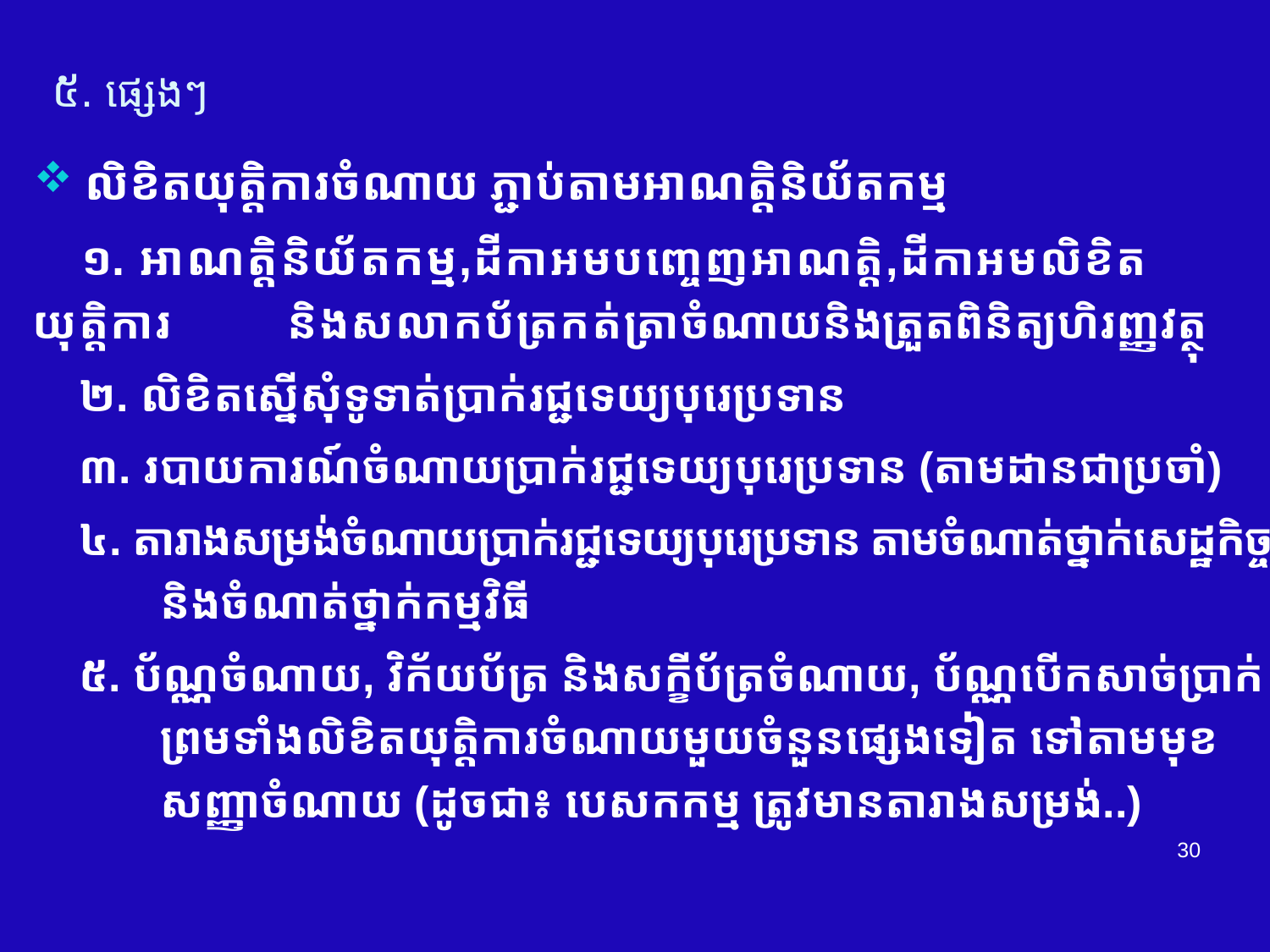

# ៥. ផ្សេងៗ
 លិខិតយុត្តិការចំណាយ ភ្ជាប់តាមអាណត្តិនិយ័តកម្ម​
    ១. អាណត្តិនិយ័តកម្ម,ដីកាអមបញ្ចេញអាណត្តិ,​ដីកាអម​លិខិតយុត្តិការ​ 	និង​សលាកប័ត្រ​កត់ត្រា​ចំណាយ​និ​ងត្រួតពិនិត្យ​ហិរញ្ញវត្ថុ​
    ២. លិខិតស្នើសុំទូទាត់​ប្រាក់រជ្ជទេយ្យបុរេប្រទាន​
    ៣. របាយការណ៍ចំណាយ​ប្រាក់រជ្ជទេយ្យបុរេប្រទាន​ (តាមដានជាប្រចាំ)
    ៤. តារាងសម្រង់​ចំណាយ​ប្រាក់រជ្ជទេយ្យបុរេប្រទាន តាមចំណាត់ថ្នាក់សេដ្ឋកិច្ច  	និង​ចំណាត់​ថ្នាក់កម្មវិធី​
    ៥. ប័ណ្ណចំណាយ​, វិក័យប័ត្រ និង​សក្ខីប័ត្រ​ចំណាយ, ប័ណ្ណបើកសាច់ប្រាក់​    	ព្រមទាំងលិខិតយុត្តិការចំណាយ​មួយចំនួនផ្សេងទៀត ទៅតាម​មុខ	សញ្ញាចំណាយ (ដូចជា៖ បេសកកម្ម ត្រូវមានតារាងសម្រង់​..)
30